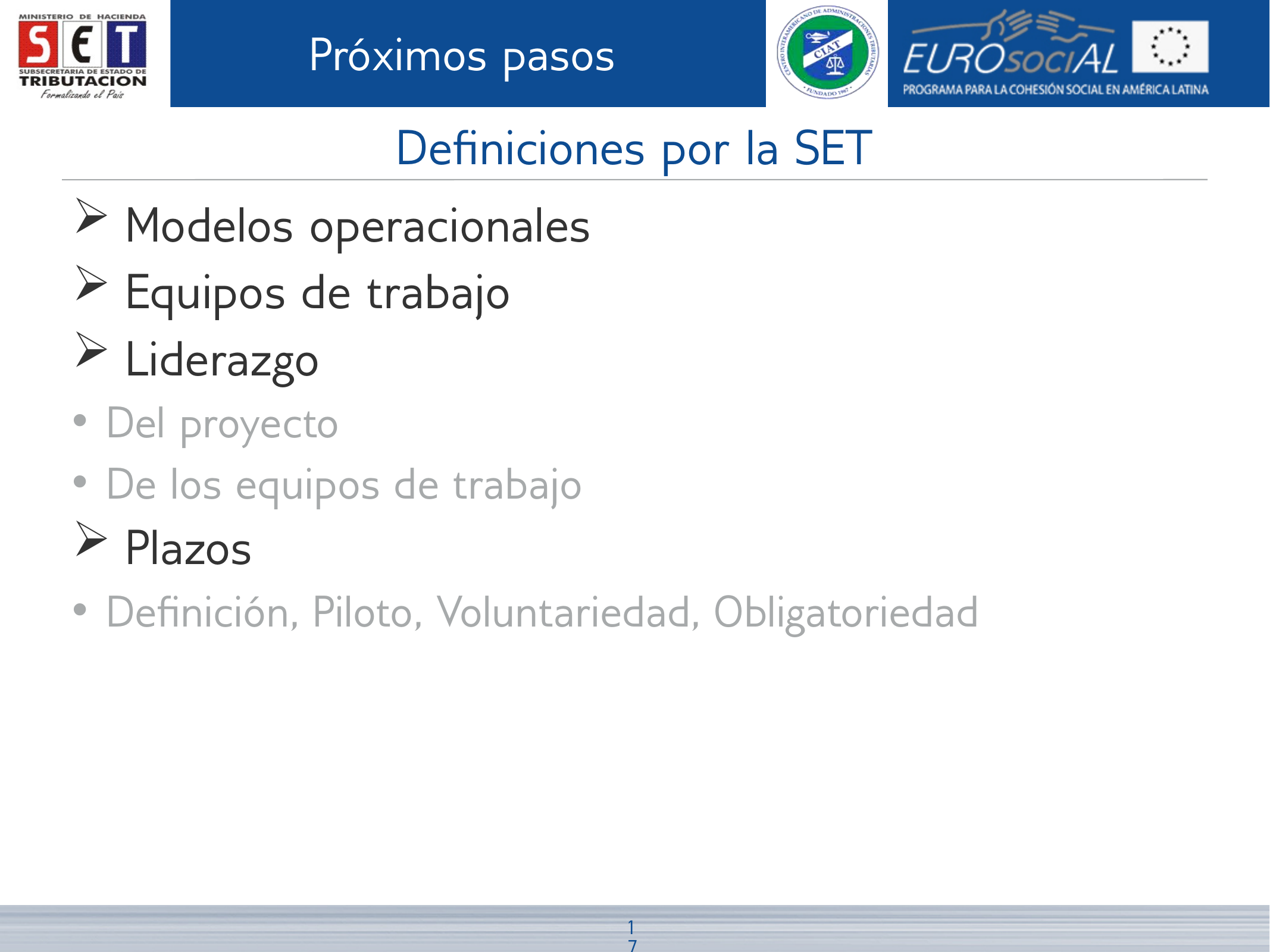

Próximos pasos
# Definiciones por la SET
Modelos operacionales
Equipos de trabajo
Liderazgo
Del proyecto
De los equipos de trabajo
Plazos
Definición, Piloto, Voluntariedad, Obligatoriedad
17